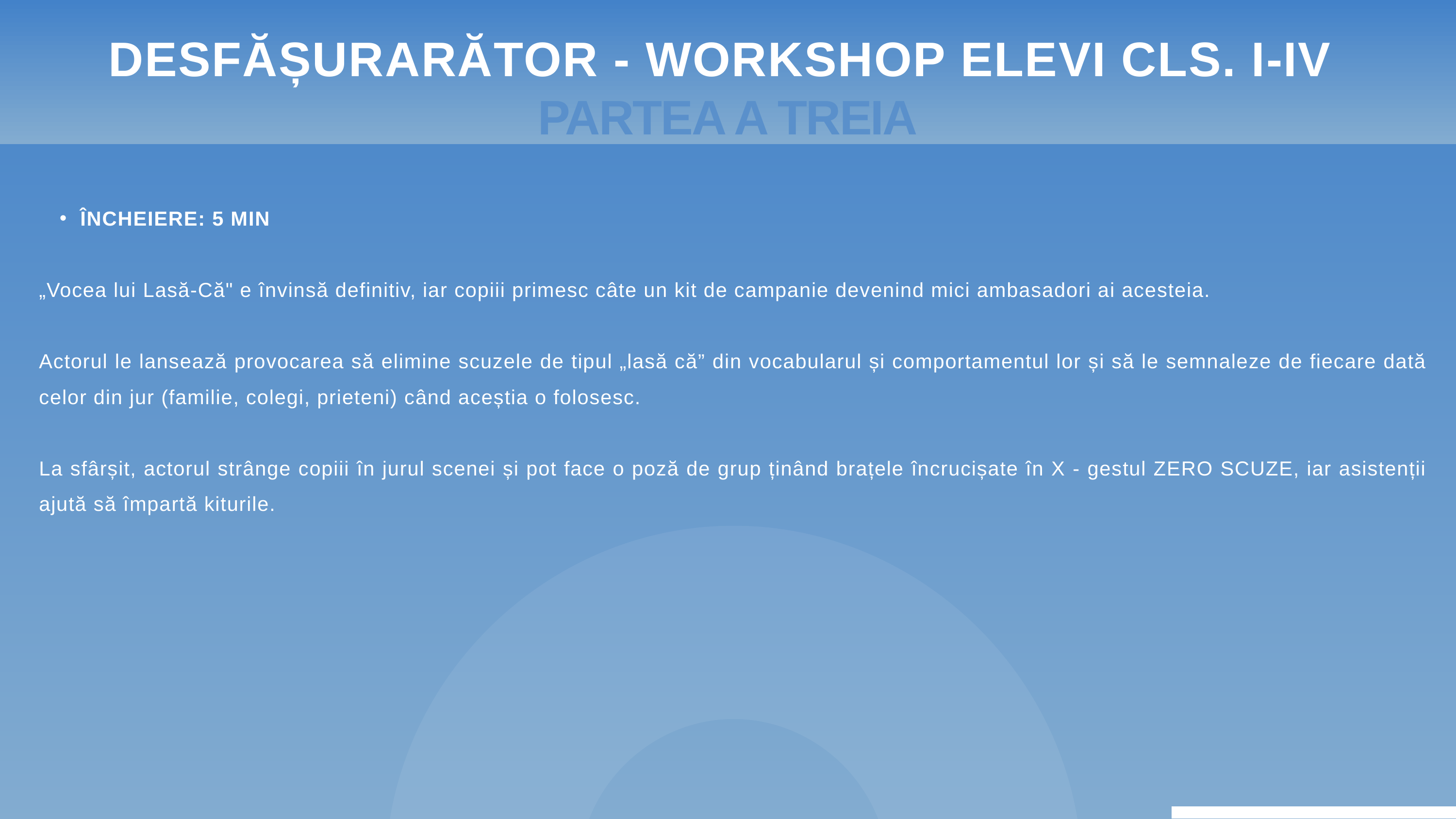

DESFĂȘURARĂTOR - WORKSHOP ELEVI CLS. I-IV
PARTEA A TREIA
ÎNCHEIERE: 5 MIN

„Vocea lui Lasă-Că" e învinsă definitiv, iar copiii primesc câte un kit de campanie devenind mici ambasadori ai acesteia.

Actorul le lansează provocarea să elimine scuzele de tipul „lasă că” din vocabularul și comportamentul lor și să le semnaleze de fiecare dată celor din jur (familie, colegi, prieteni) când aceștia o folosesc.

La sfârșit, actorul strânge copiii în jurul scenei și pot face o poză de grup ținând brațele încrucișate în X - gestul ZERO SCUZE, iar asistenții ajută să împartă kiturile.